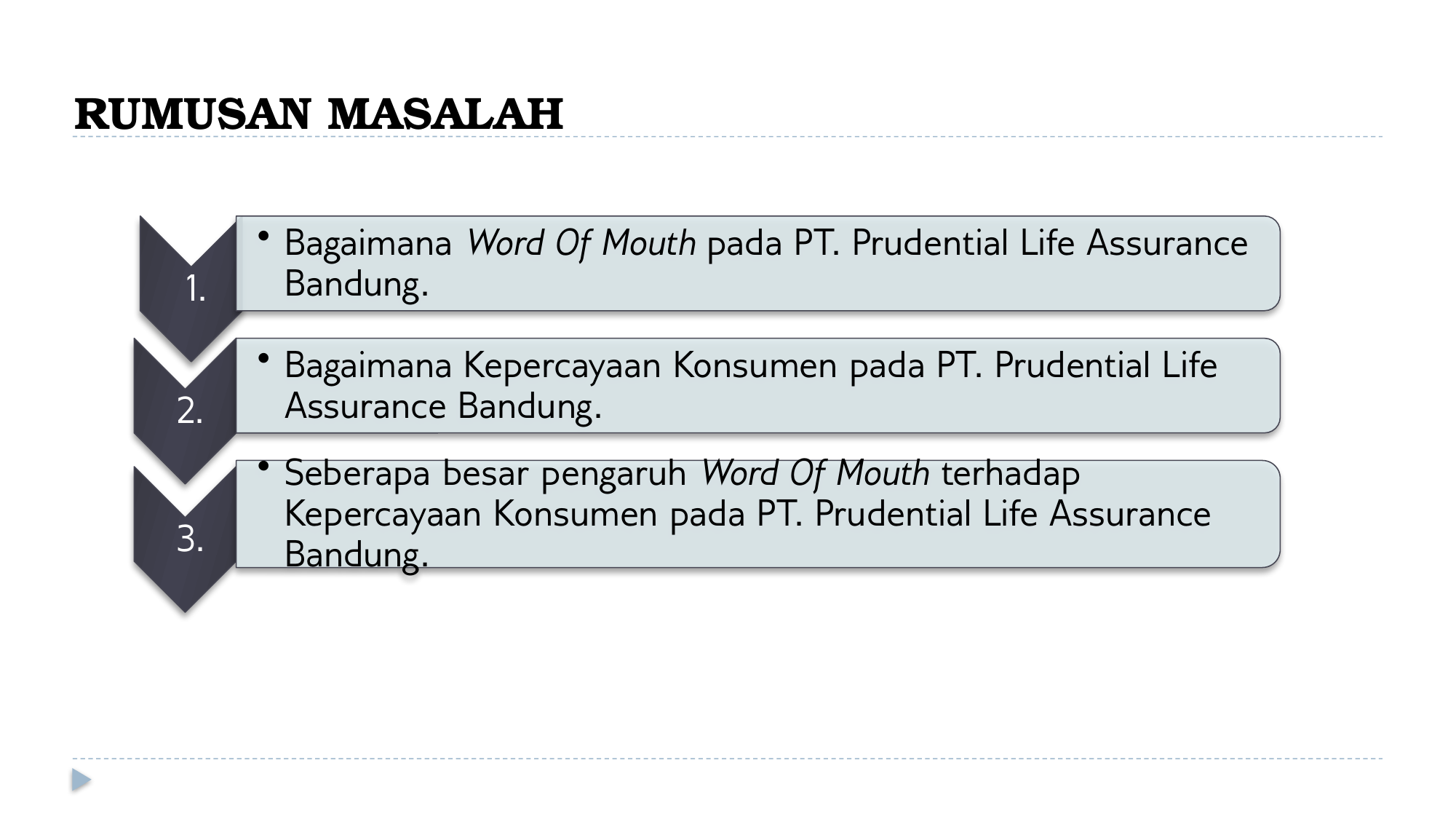

Rumusan Masalah
 1.
Bagaimana Word Of Mouth pada PT. Prudential Life Assurance Bandung.
 2.
Bagaimana Kepercayaan Konsumen pada PT. Prudential Life Assurance Bandung.
 3.
Seberapa besar pengaruh Word Of Mouth terhadap Kepercayaan Konsumen pada PT. Prudential Life Assurance Bandung.